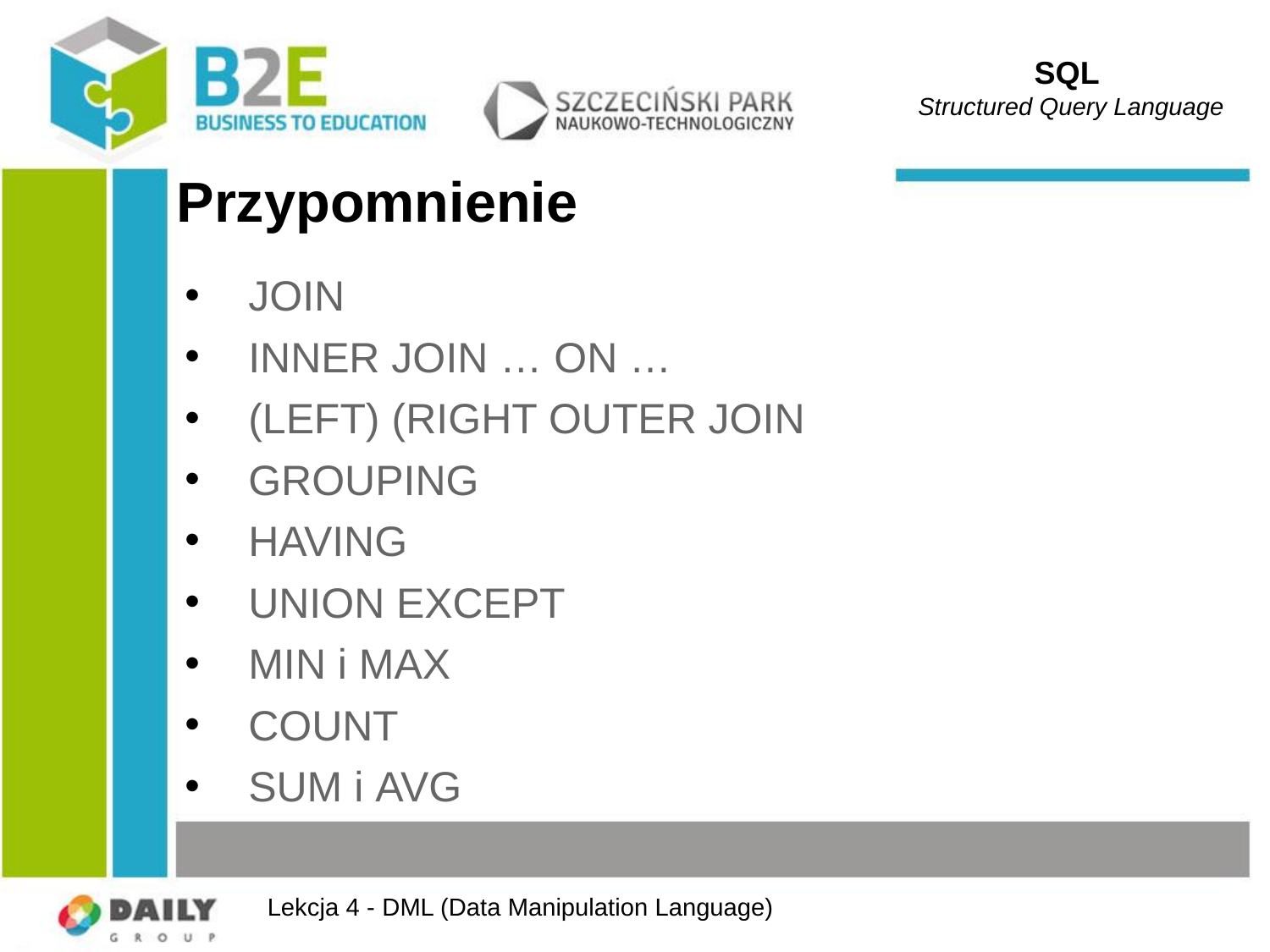

SQL
Structured Query Language
# Przypomnienie
JOIN
INNER JOIN … ON …
(LEFT) (RIGHT OUTER JOIN
GROUPING
HAVING
UNION EXCEPT
MIN i MAX
COUNT
SUM i AVG
Lekcja 4 - DML (Data Manipulation Language)